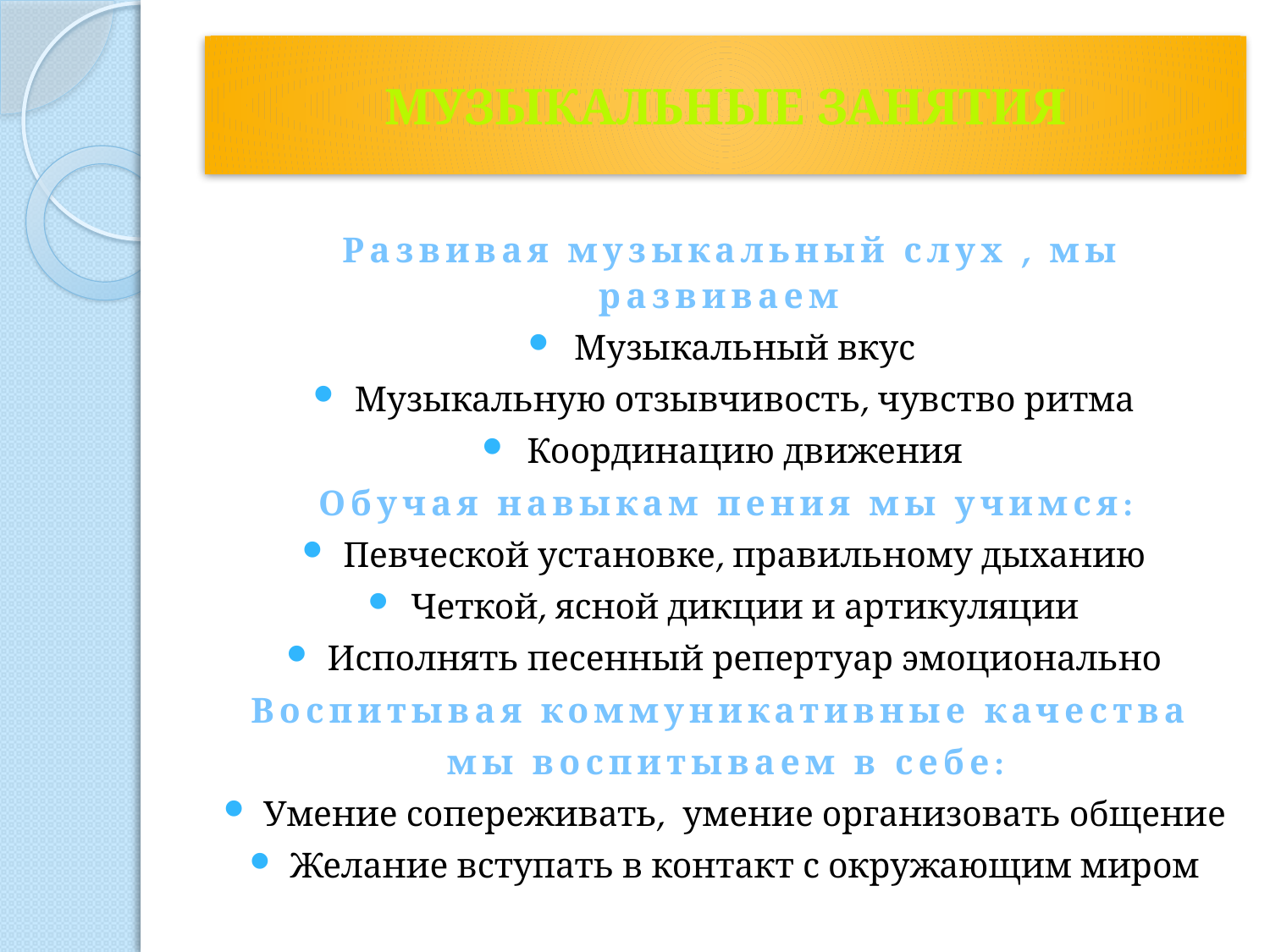

# Музыкальные занятия
 Развивая музыкальный слух , мы развиваем
Музыкальный вкус
Музыкальную отзывчивость, чувство ритма
Координацию движения
Обучая навыкам пения мы учимся:
Певческой установке, правильному дыханию
Четкой, ясной дикции и артикуляции
Исполнять песенный репертуар эмоционально
Воспитывая коммуникативные качества
мы воспитываем в себе:
Умение сопереживать,  умение организовать общение
Желание вступать в контакт с окружающим миром